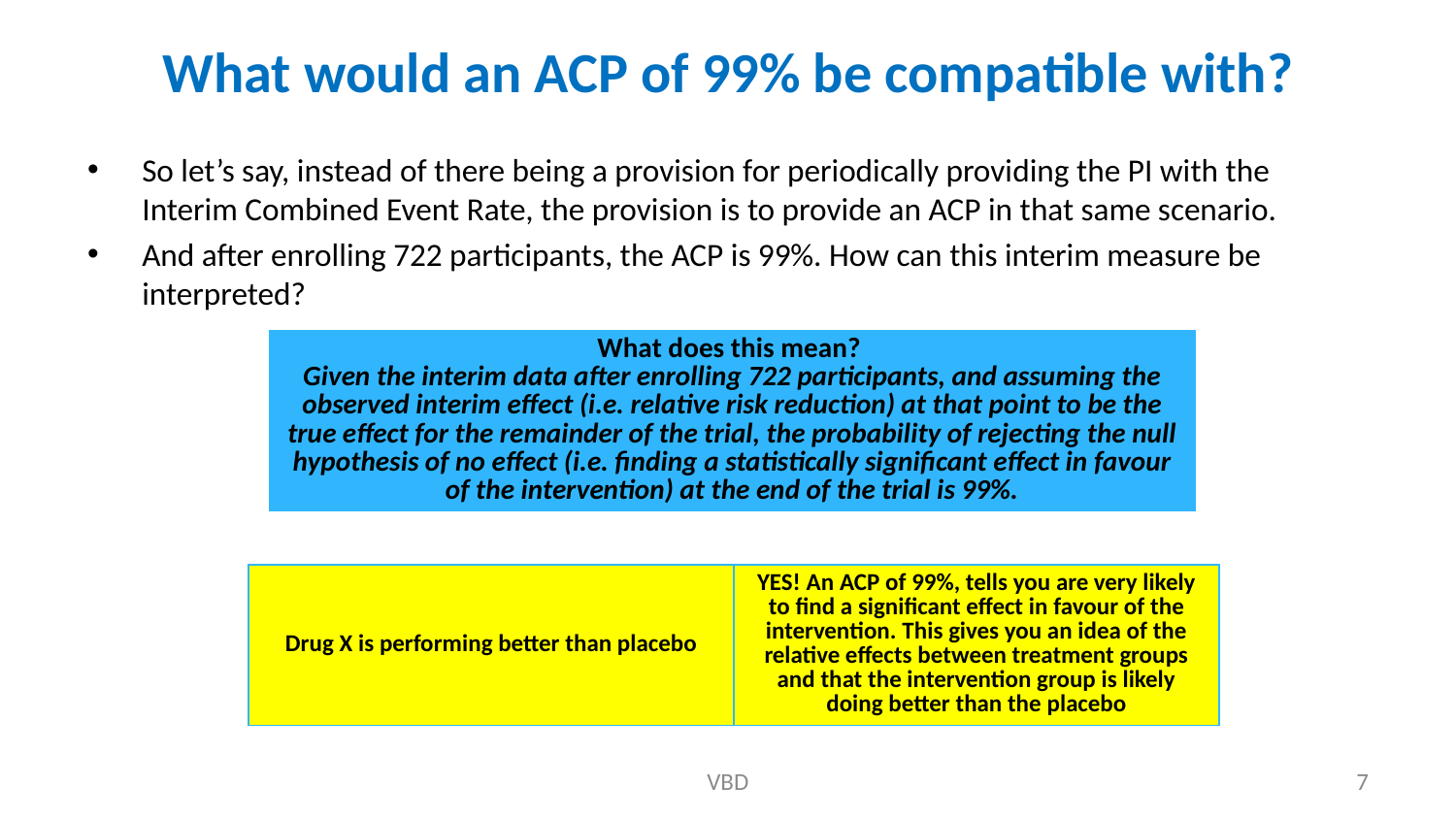

# What would an ACP of 99% be compatible with?
So let’s say, instead of there being a provision for periodically providing the PI with the Interim Combined Event Rate, the provision is to provide an ACP in that same scenario.
And after enrolling 722 participants, the ACP is 99%. How can this interim measure be interpreted?

| What does this mean? Given the interim data after enrolling 722 participants, and assuming the observed interim effect (i.e. relative risk reduction) at that point to be the true effect for the remainder of the trial, the probability of rejecting the null hypothesis of no effect (i.e. finding a statistically significant effect in favour of the intervention) at the end of the trial is 99%. |
| --- |
| Drug X is performing better than placebo | YES! An ACP of 99%, tells you are very likely to find a significant effect in favour of the intervention. This gives you an idea of the relative effects between treatment groups and that the intervention group is likely doing better than the placebo |
| --- | --- |
VBD
7